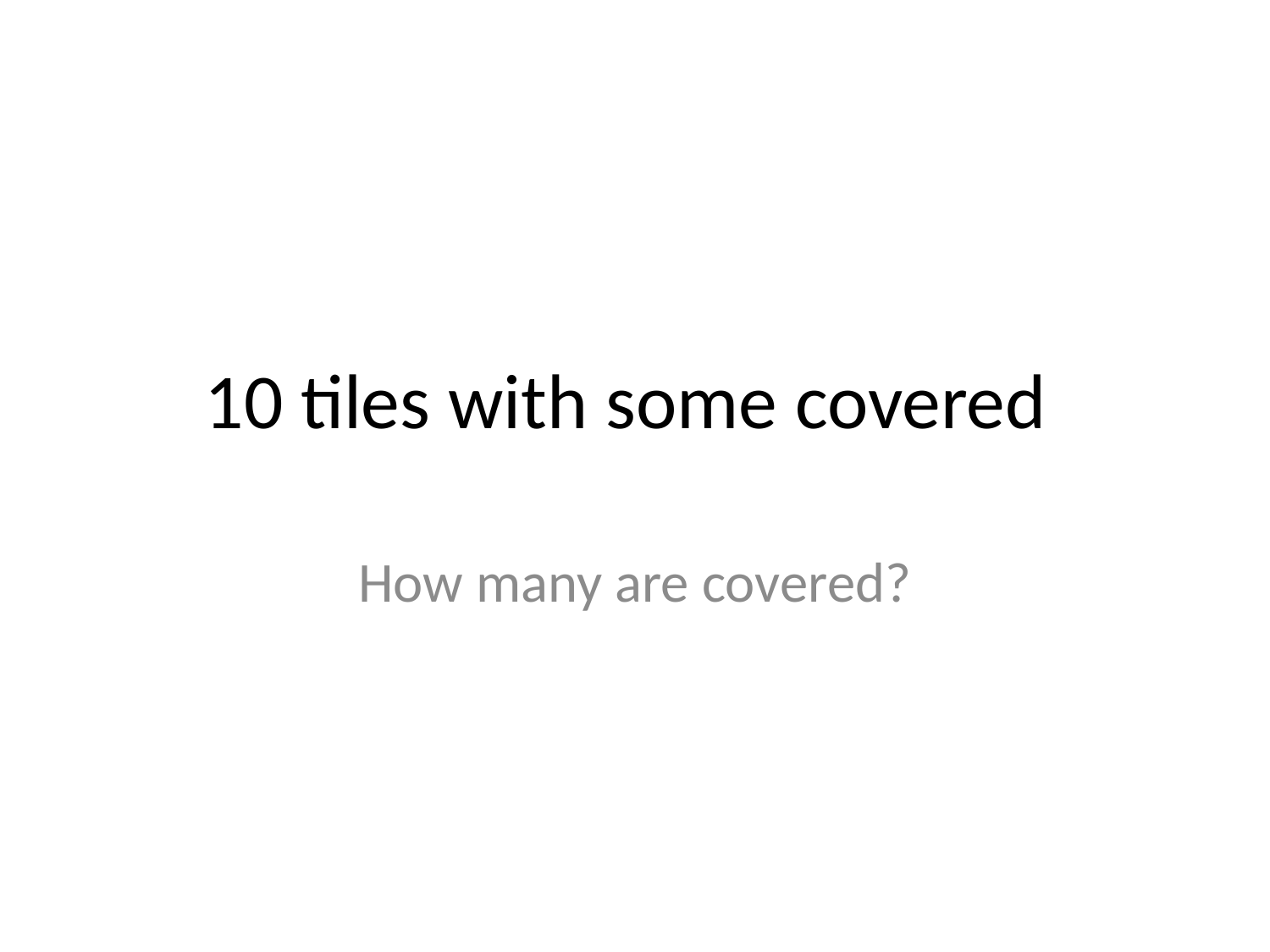

# 10 tiles with some covered
How many are covered?